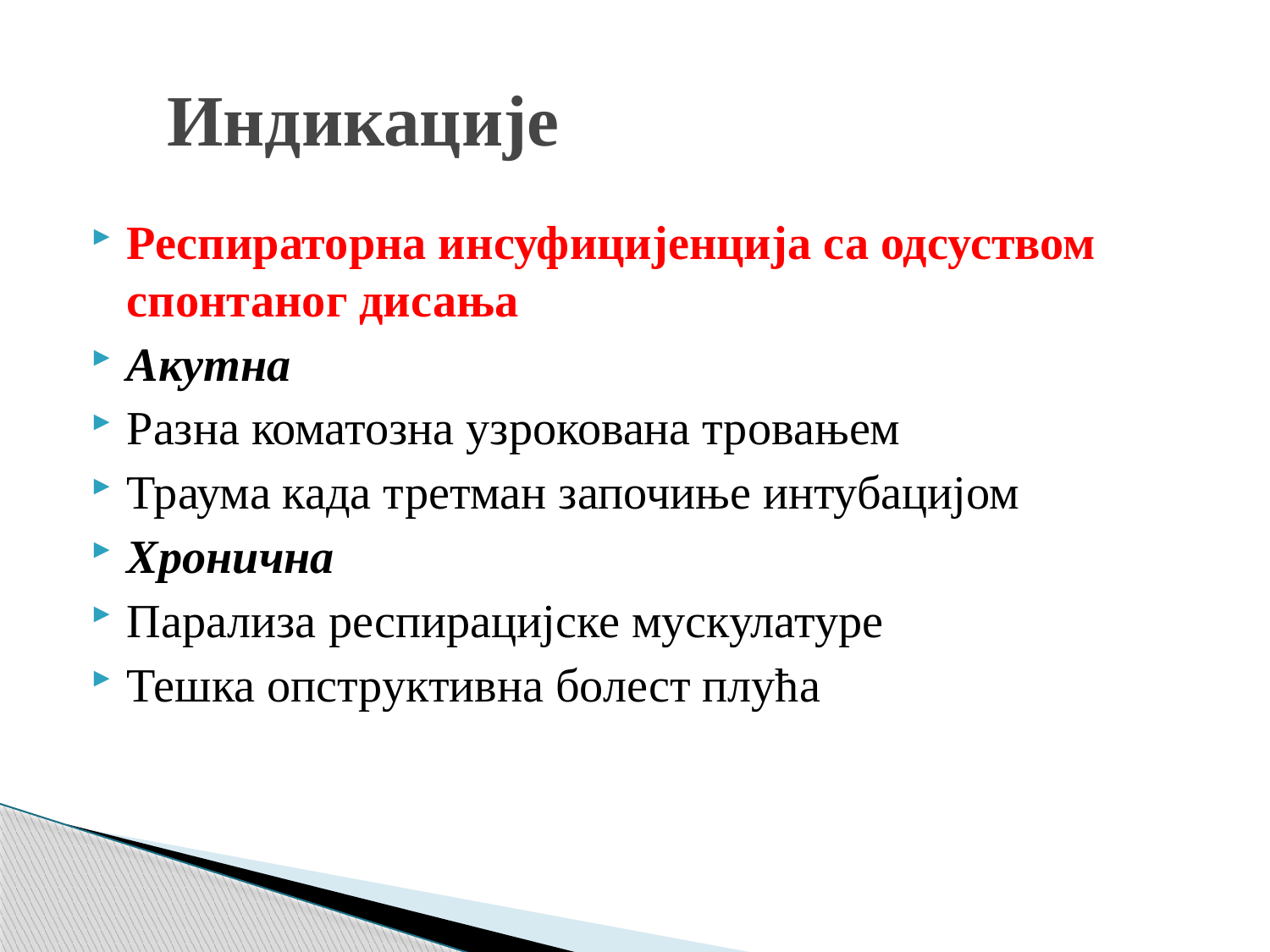

# Индикације
Респираторна инсуфицијенција са одсуством спонтаног дисања
Акутна
Разна коматозна узрокована тровањем
Траума када третман започиње интубацијом
Хронична
Парализа респирацијске мускулатуре
Тешка опструктивна болест плућа